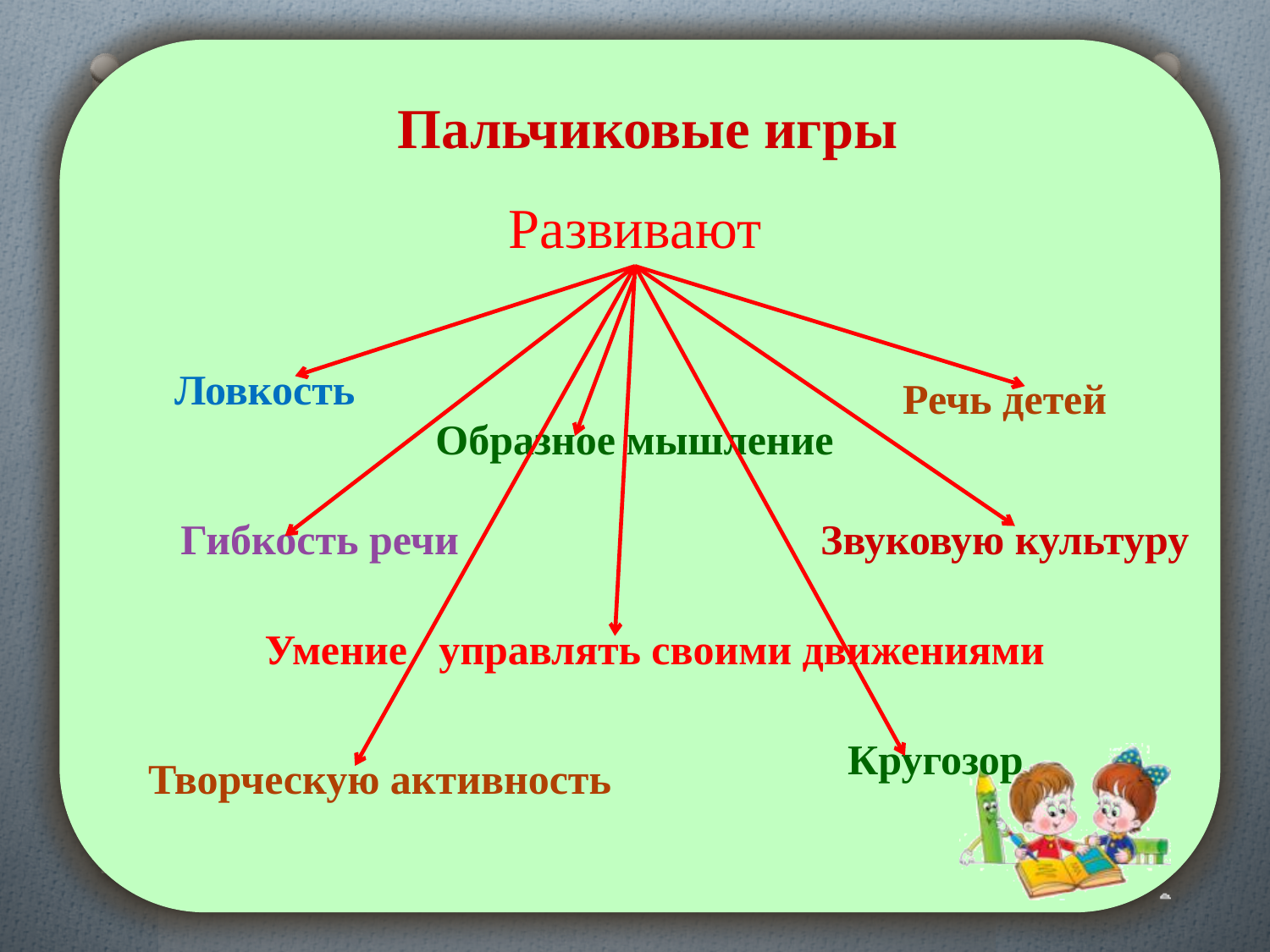

Пальчиковые игры
Развивают
Ловкость
Речь детей
Образное мышление
Гибкость речи
Звуковую культуру
Умение   управлять своими движениями
Кругозор
Творческую активность